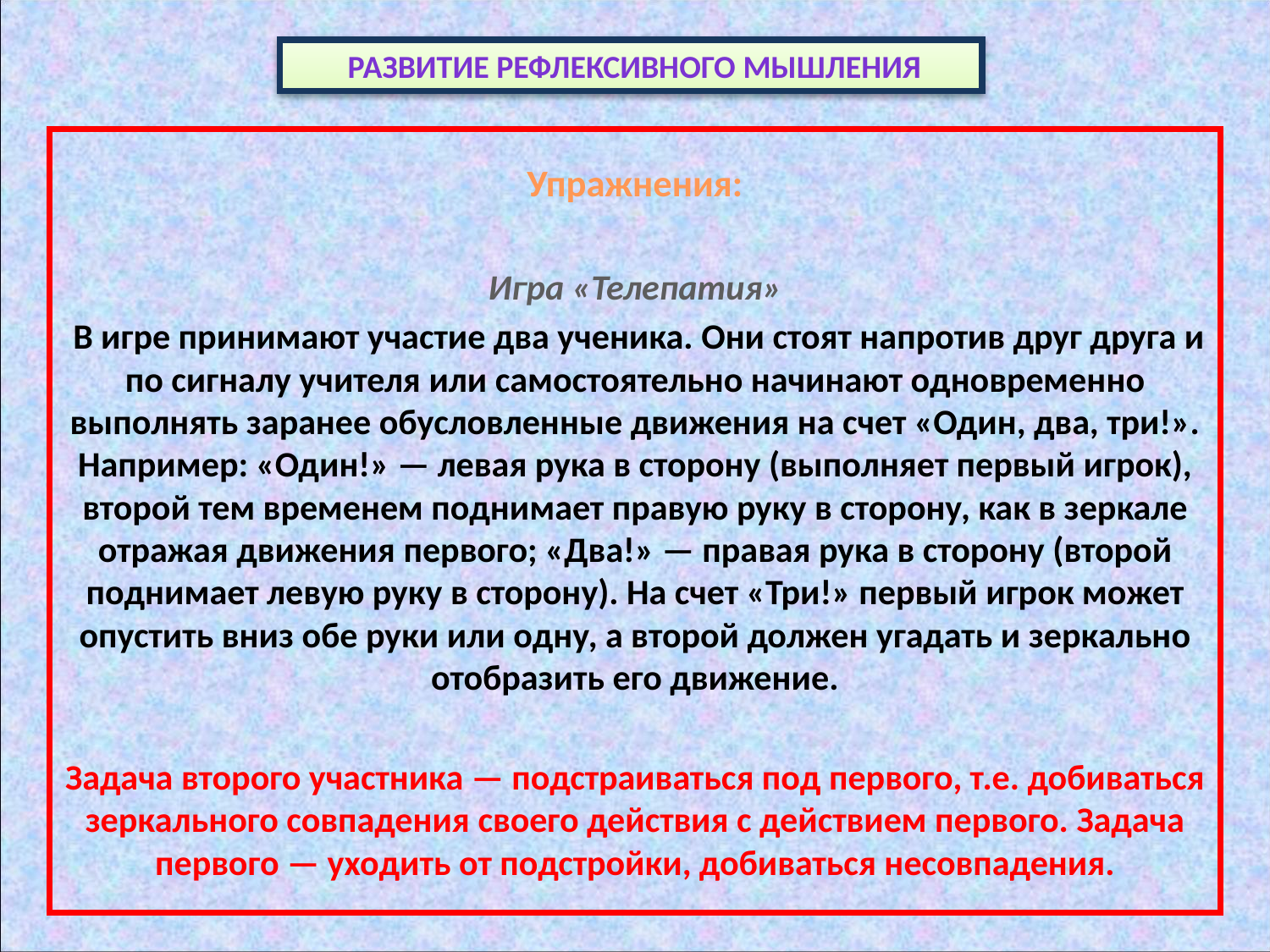

# развитие рефлексивного мышления
Упражнения:

Игра «Телепатия»
 В игре принимают участие два ученика. Они стоят напротив друг друга и по сигналу учителя или самостоятельно начинают одновременно выполнять заранее обусловленные движения на счет «Один, два, три!». Например: «Один!» — левая рука в сторону (выполняет первый игрок), второй тем временем поднимает правую руку в сторону, как в зеркале отражая движения первого; «Два!» — правая рука в сторону (второй поднимает левую руку в сторону). На счет «Три!» первый игрок может опустить вниз обе руки или одну, а второй должен угадать и зеркально отобразить его движение.

Задача второго участника — подстраиваться под первого, т.е. добиваться зеркального совпадения своего действия с действием первого. Задача первого — уходить от подстройки, добиваться несовпадения.